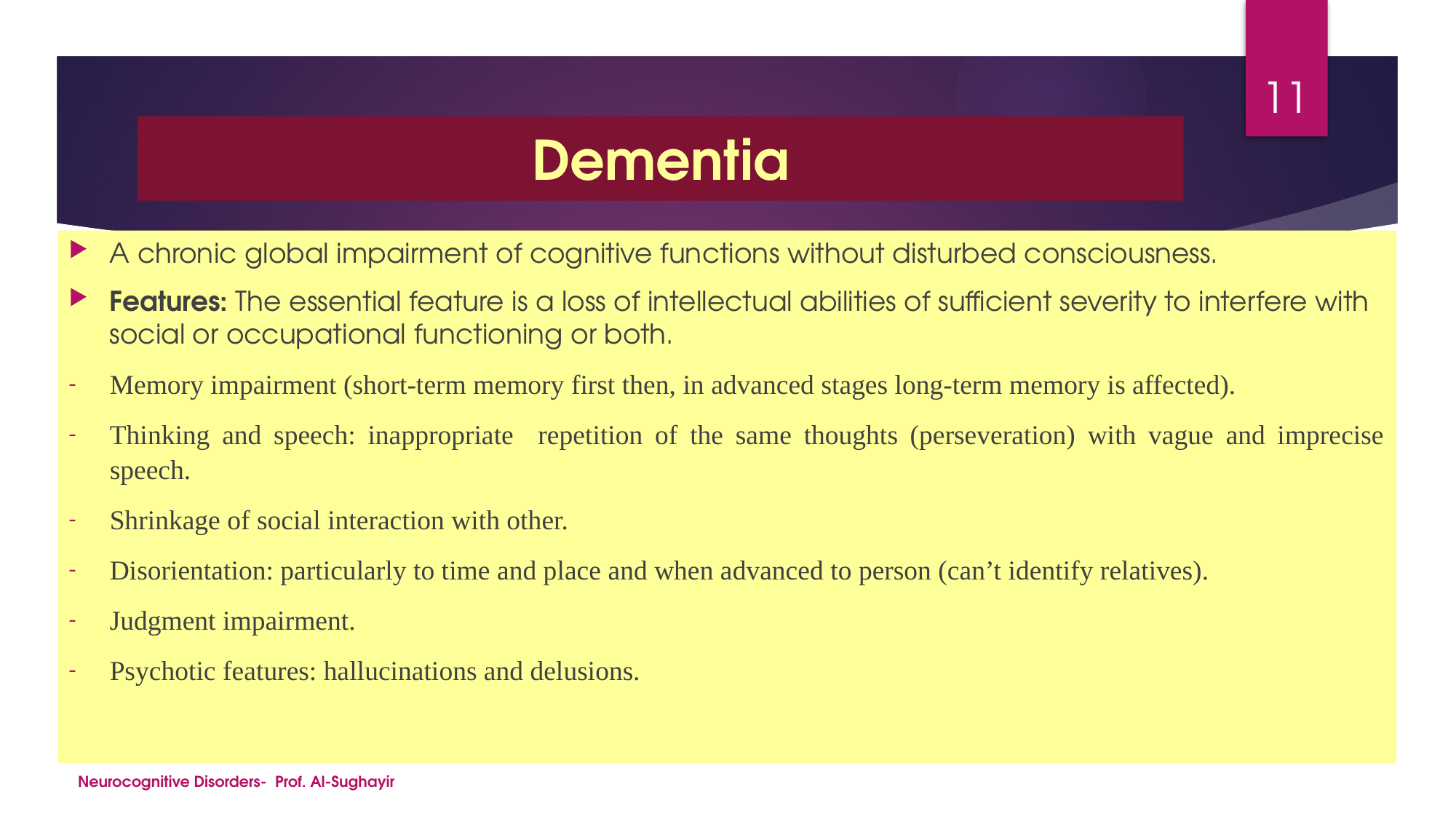

11
# Dementia
A chronic global impairment of cognitive functions without disturbed consciousness.
Features: The essential feature is a loss of intellectual abilities of sufficient severity to interfere with social or occupational functioning or both.
Memory impairment (short-term memory first then, in advanced stages long-term memory is affected).
Thinking and speech: inappropriate  repetition of the same thoughts (perseveration) with vague and imprecise speech.
Shrinkage of social interaction with other.
Disorientation: particularly to time and place and when advanced to person (can’t identify relatives).
Judgment impairment.
Psychotic features: hallucinations and delusions.

Neurocognitive Disorders-  Prof. Al-Sughayir